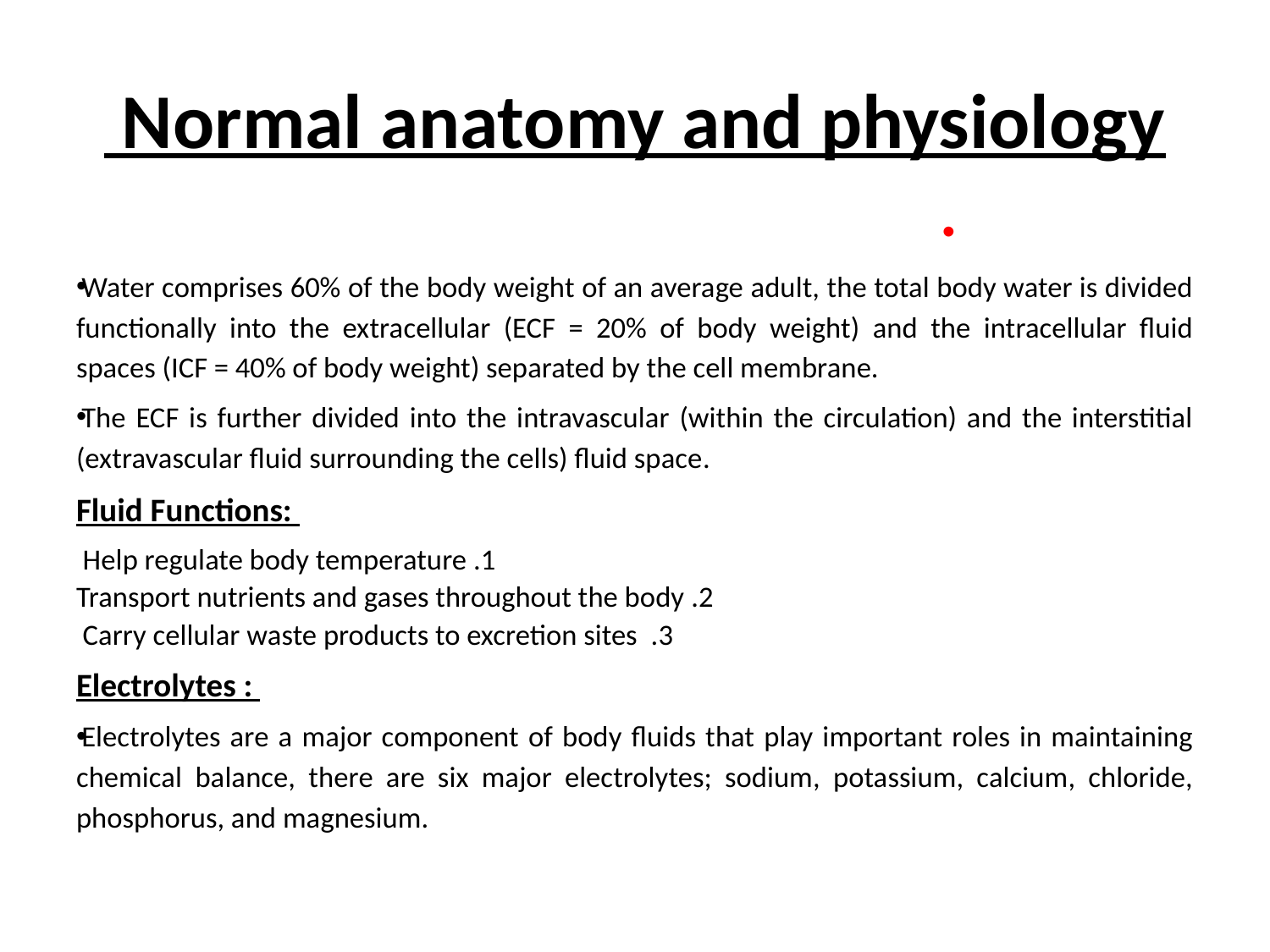

# Normal anatomy and physiology

Water comprises 60% of the body weight of an average adult, the total body water is divided functionally into the extracellular (ECF = 20% of body weight) and the intracellular fluid spaces (ICF = 40% of body weight) separated by the cell membrane.
The ECF is further divided into the intravascular (within the circulation) and the interstitial (extravascular fluid surrounding the cells) fluid space.
Fluid Functions:
1. Help regulate body temperature
2. Transport nutrients and gases throughout the body
3.  Carry cellular waste products to excretion sites
Electrolytes :
Electrolytes are a major component of body fluids that play important roles in maintaining chemical balance, there are six major electrolytes; sodium, potassium, calcium, chloride, phosphorus, and magnesium.